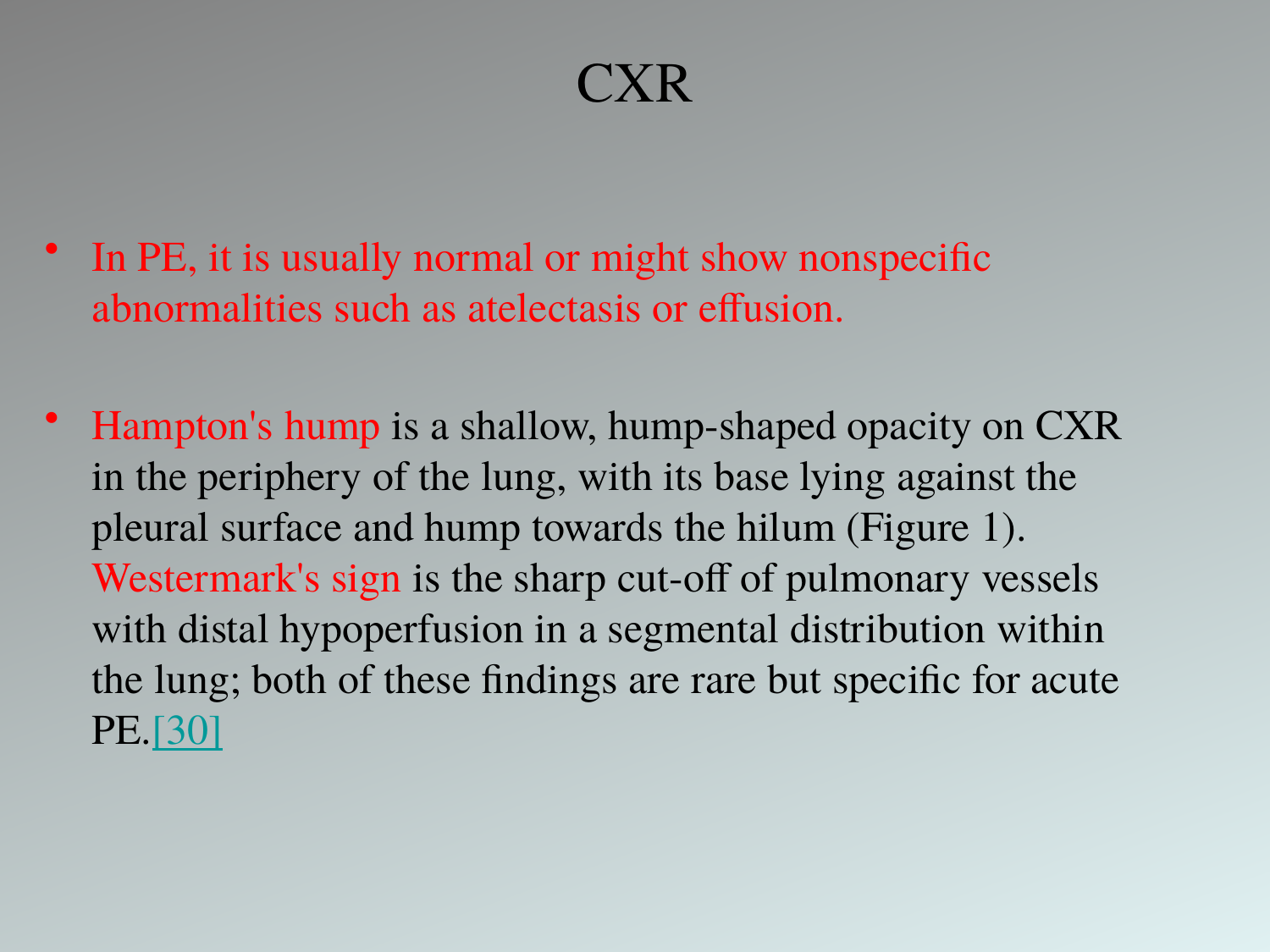

# CXR
In PE, it is usually normal or might show nonspecific abnormalities such as atelectasis or effusion.

Hampton's hump is a shallow, hump-shaped opacity on CXR in the periphery of the lung, with its base lying against the pleural surface and hump towards the hilum (Figure 1). Westermark's sign is the sharp cut-off of pulmonary vessels with distal hypoperfusion in a segmental distribution within the lung; both of these findings are rare but specific for acute PE.[30]